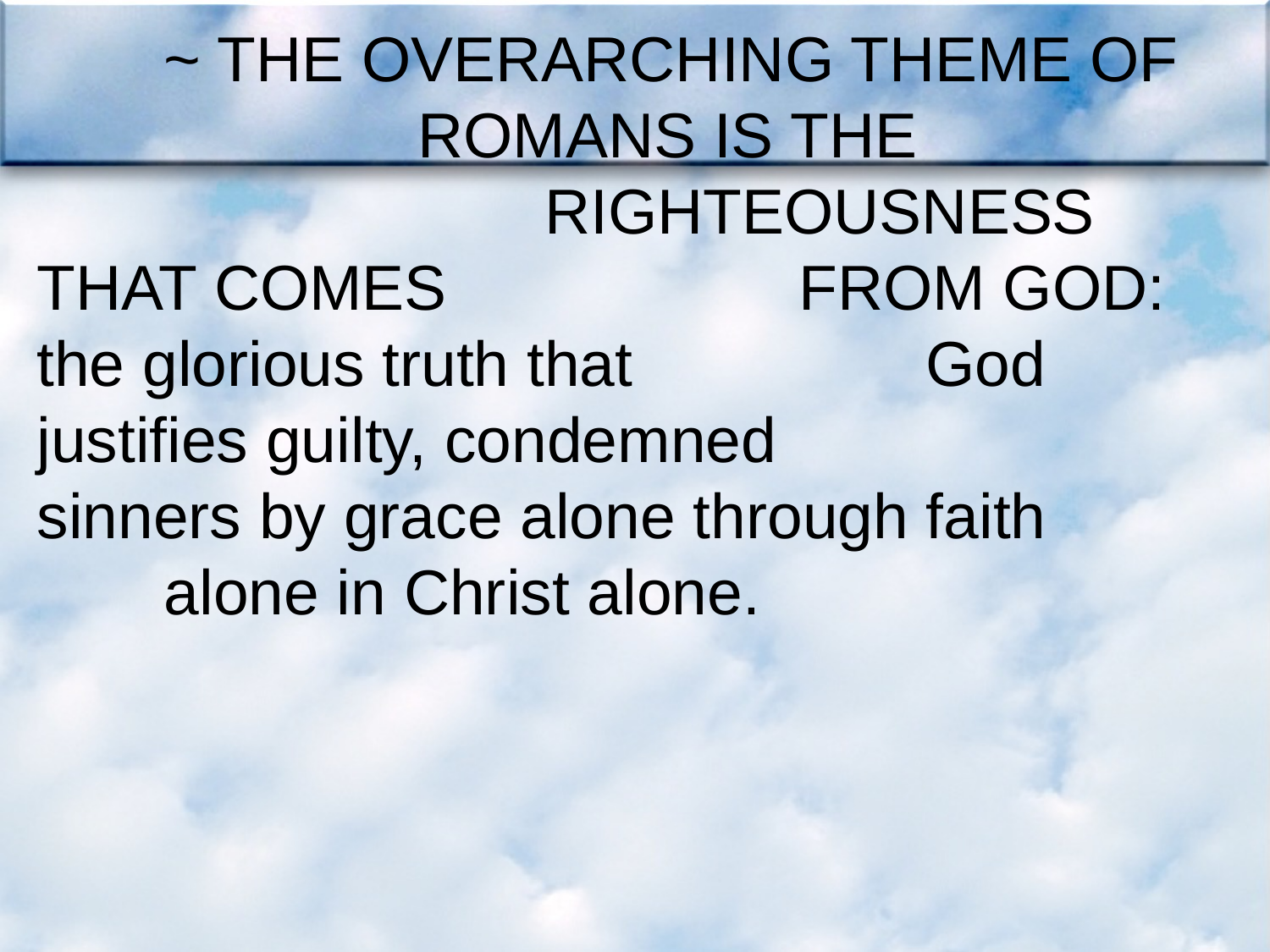

~ THE OVERARCHING THEME OF 			ROMANS IS THE 						RIGHTEOUSNESS THAT COMES 			FROM GOD: the glorious truth that 			God justifies guilty, condemned 			sinners by grace alone through faith 		alone in Christ alone.